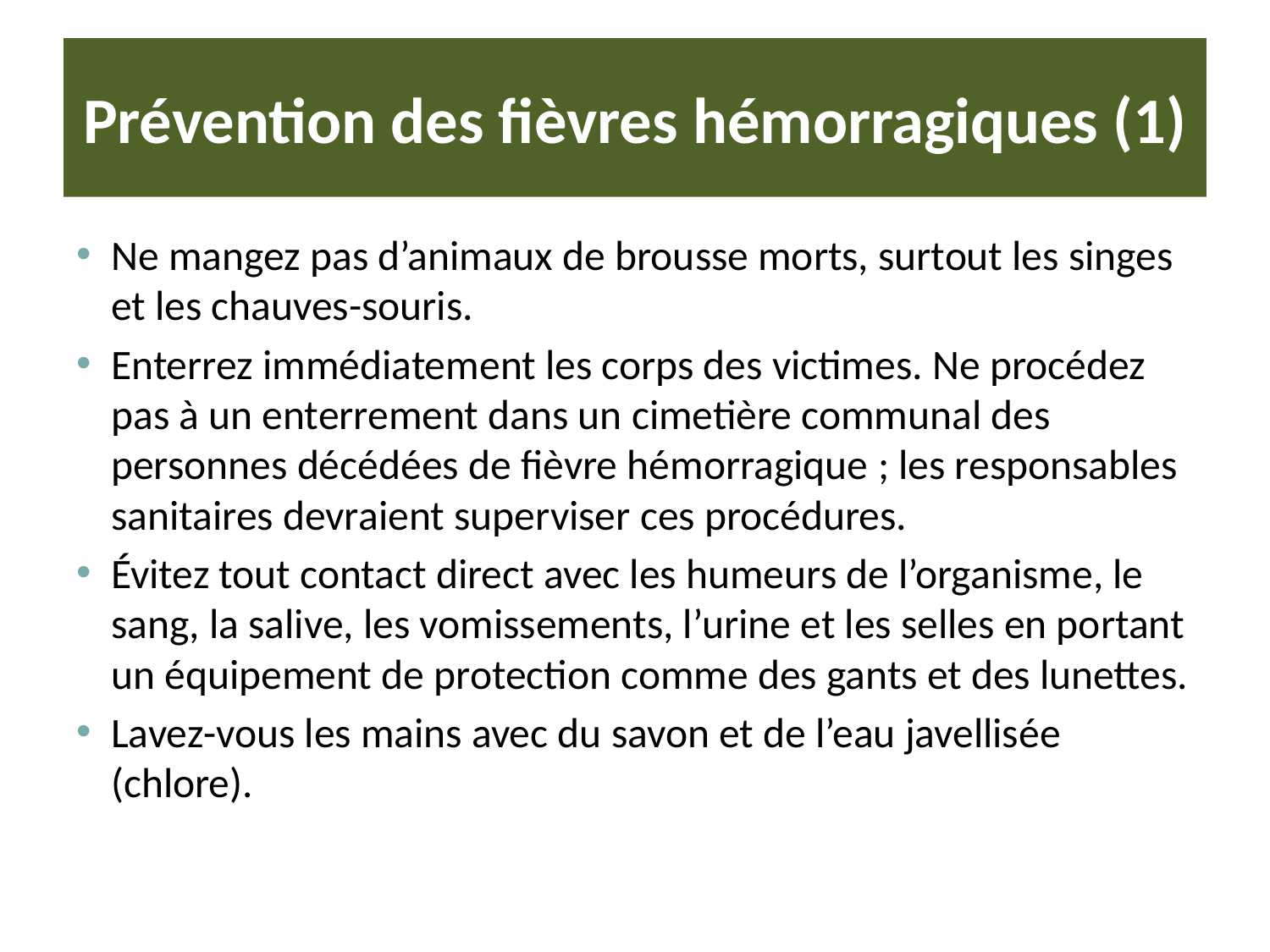

# Prévention des fièvres hémorragiques (1)
Ne mangez pas d’animaux de brousse morts, surtout les singes et les chauves-souris.
Enterrez immédiatement les corps des victimes. Ne procédez pas à un enterrement dans un cimetière communal des personnes décédées de fièvre hémorragique ; les responsables sanitaires devraient superviser ces procédures.
Évitez tout contact direct avec les humeurs de l’organisme, le sang, la salive, les vomissements, l’urine et les selles en portant un équipement de protection comme des gants et des lunettes.
Lavez-vous les mains avec du savon et de l’eau javellisée (chlore).